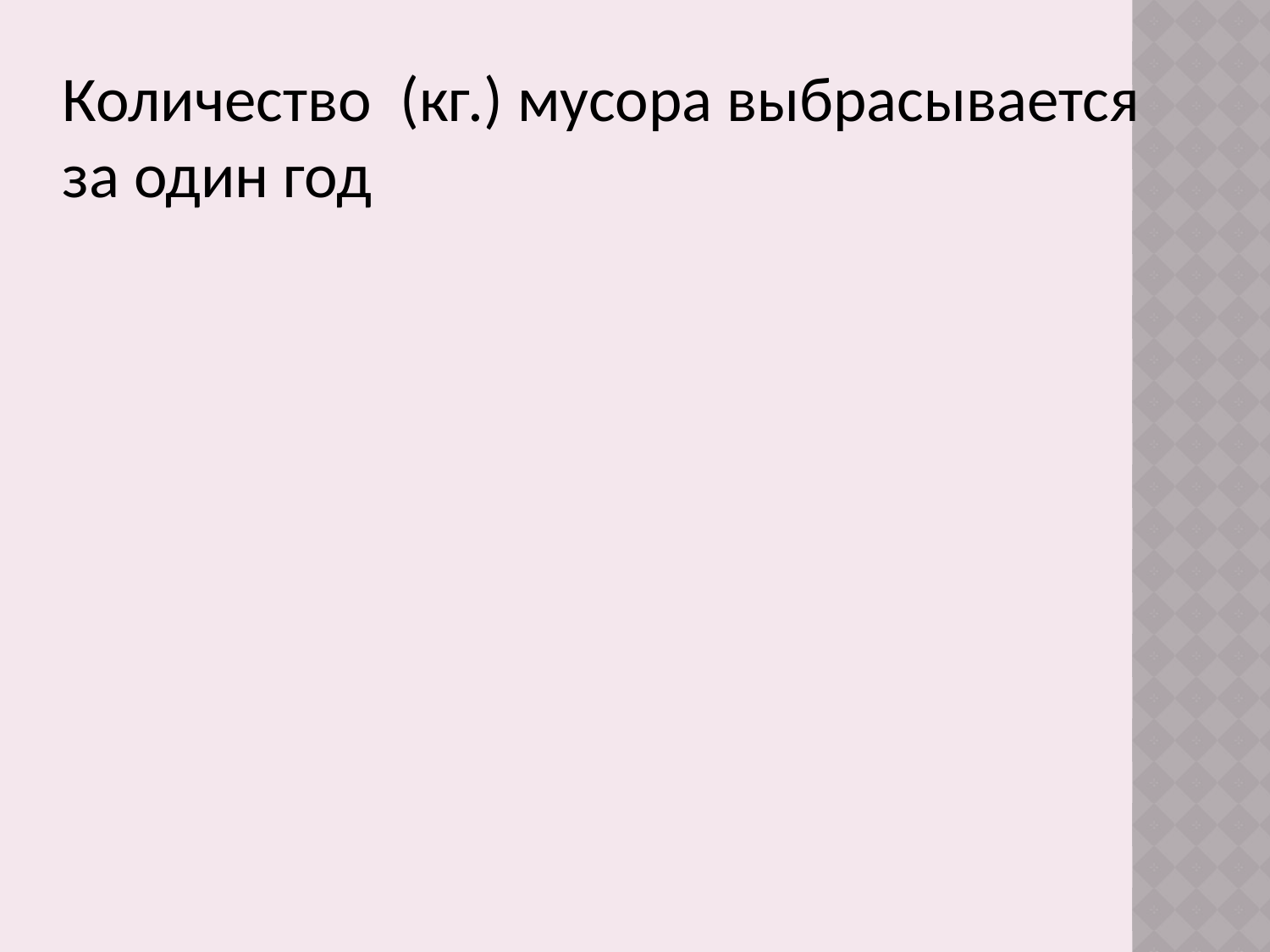

Количество  (кг.) мусора выбрасывается за один год